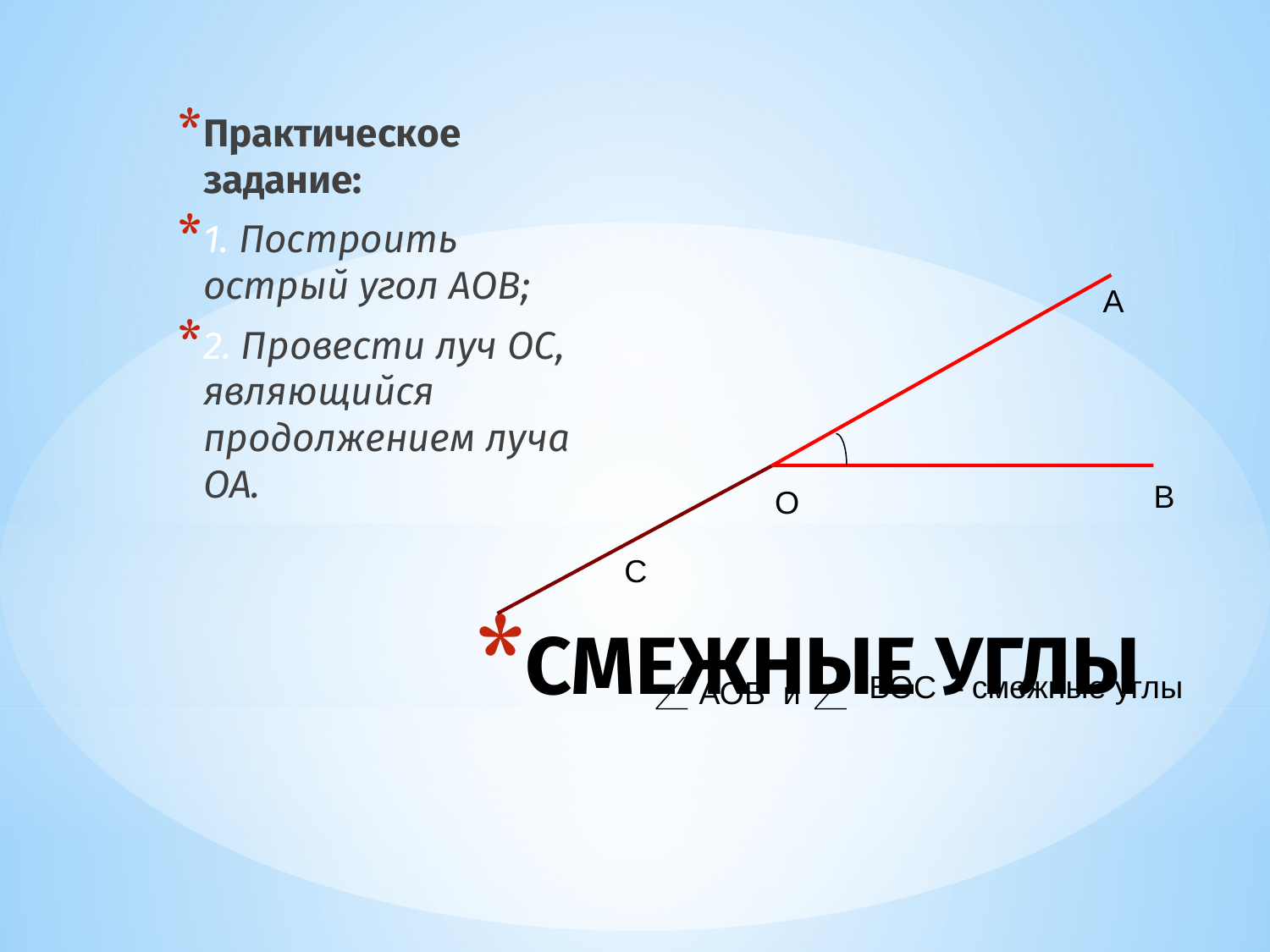

Практическое задание:
1. Построить острый угол АОВ;
2. Провести луч ОС, являющийся продолжением луча ОА.

А

В
О
С
# СМЕЖНЫЕ УГЛЫ
ВОС – смежные углы
 АОВ  и